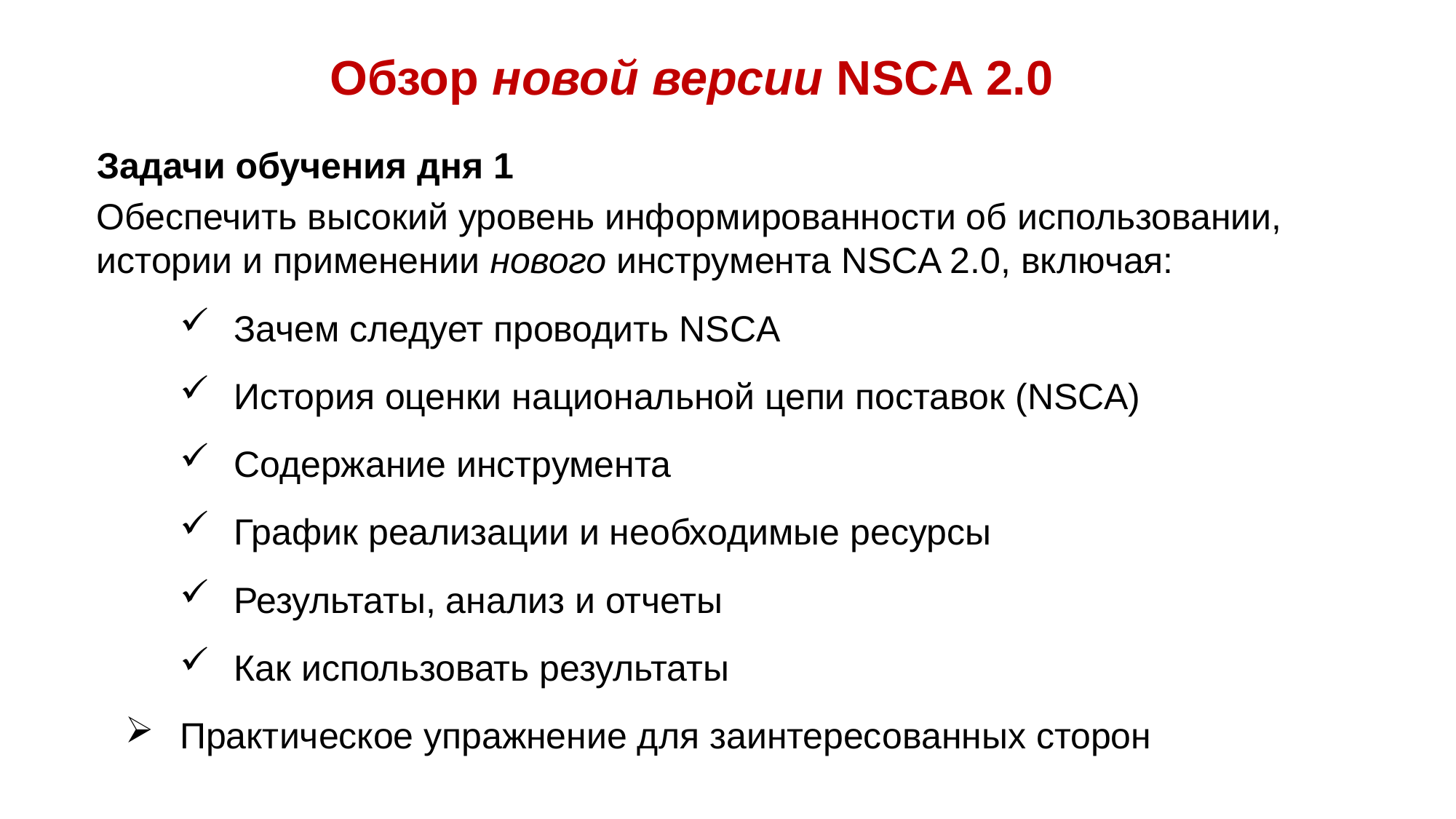

# Обзор новой версии NSCA 2.0
Задачи обучения дня 1
Обеспечить высокий уровень информированности об использовании, истории и применении нового инструмента NSCA 2.0, включая:
Зачем следует проводить NSCA
История оценки национальной цепи поставок (NSCA)
Содержание инструмента
График реализации и необходимые ресурсы
Результаты, анализ и отчеты
Как использовать результаты
Практическое упражнение для заинтересованных сторон